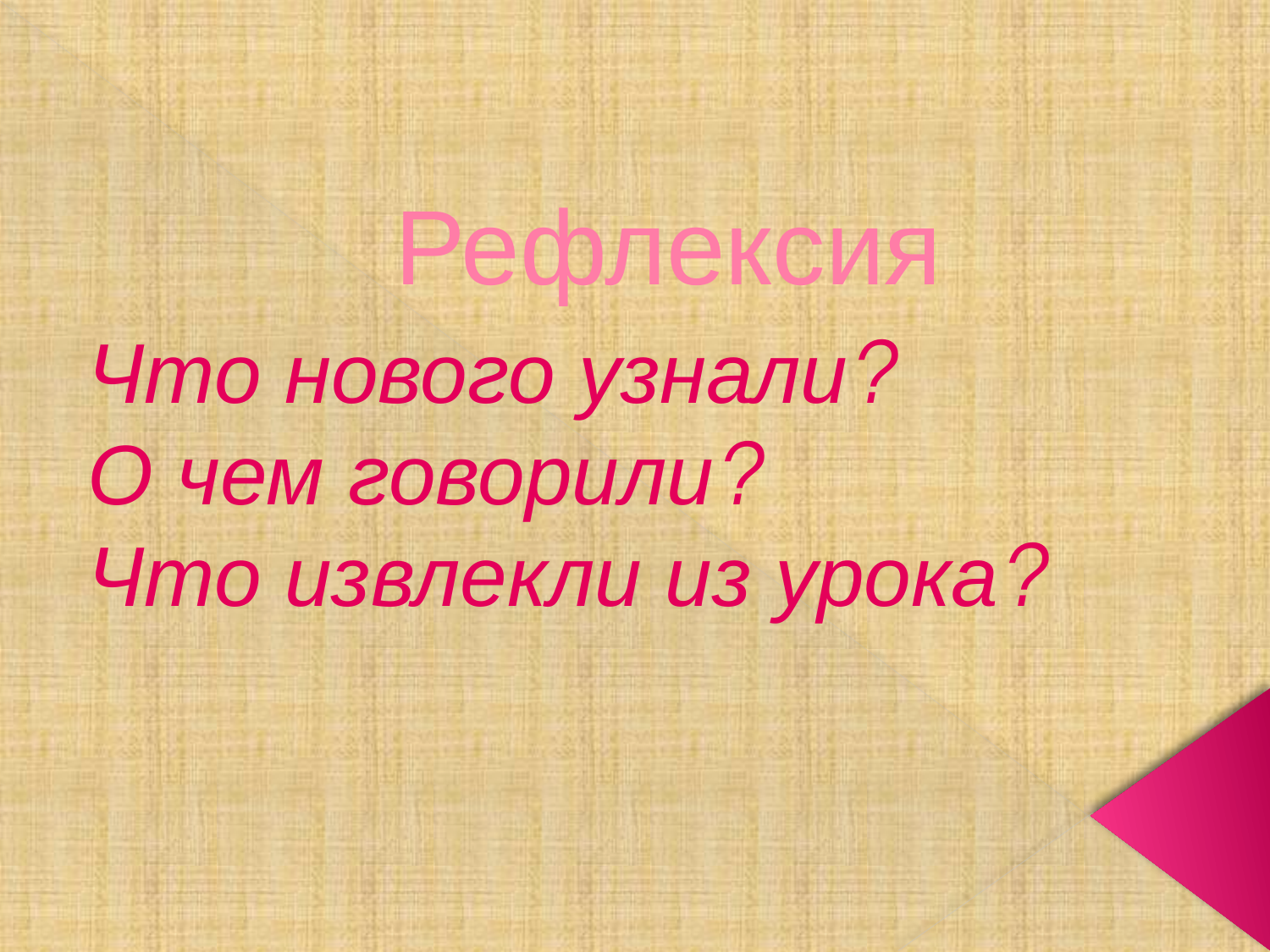

# Рефлексия
Что нового узнали?
О чем говорили?
Что извлекли из урока?